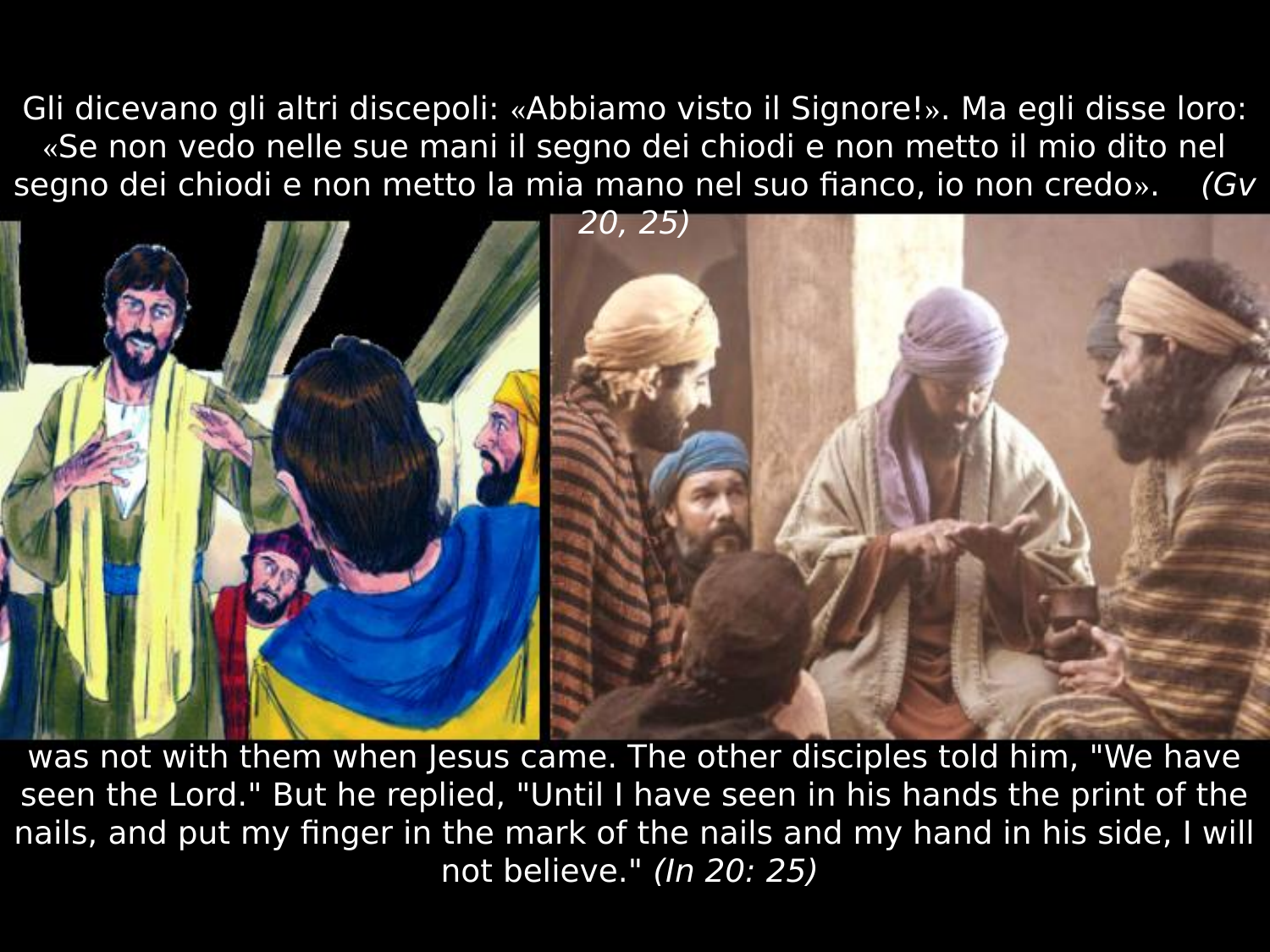

# Gli dicevano gli altri discepoli: «Abbiamo visto il Signore!». Ma egli disse loro: «Se non vedo nelle sue mani il segno dei chiodi e non metto il mio dito nel segno dei chiodi e non metto la mia mano nel suo fianco, io non credo».    (Gv 20, 25)
was not with them when Jesus came. The other disciples told him, "We have seen the Lord." But he replied, "Until I have seen in his hands the print of the nails, and put my finger in the mark of the nails and my hand in his side, I will not believe." (In 20: 25)